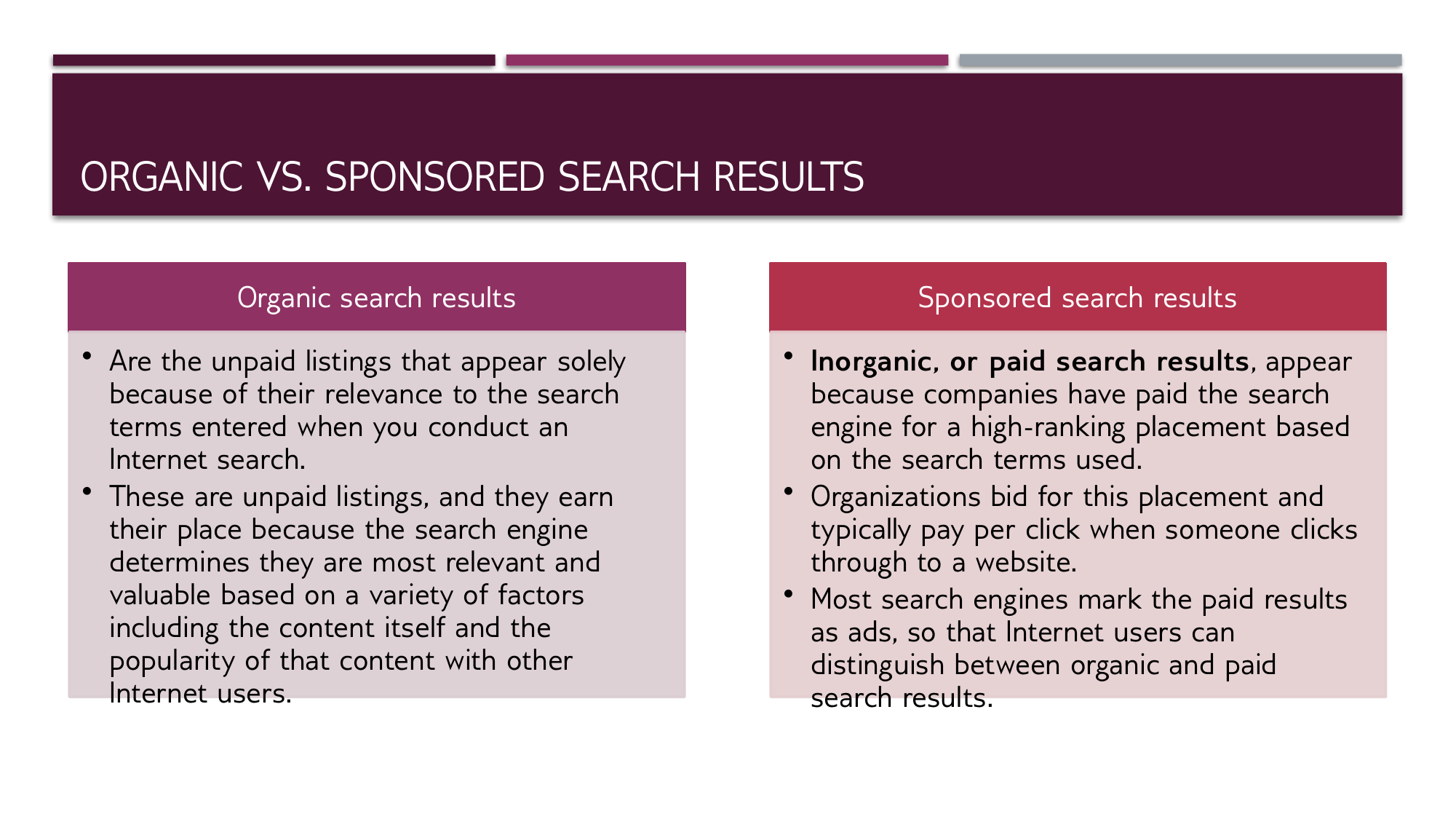

# Organic vs. sponsored search results
Organic search results
Are the unpaid listings that appear solely because of their relevance to the search terms entered when you conduct an Internet search.
These are unpaid listings, and they earn their place because the search engine determines they are most relevant and valuable based on a variety of factors including the content itself and the popularity of that content with other Internet users.
Sponsored search results
Inorganic, or paid search results, appear because companies have paid the search engine for a high-ranking placement based on the search terms used.
Organizations bid for this placement and typically pay per click when someone clicks through to a website.
Most search engines mark the paid results as ads, so that Internet users can distinguish between organic and paid search results.